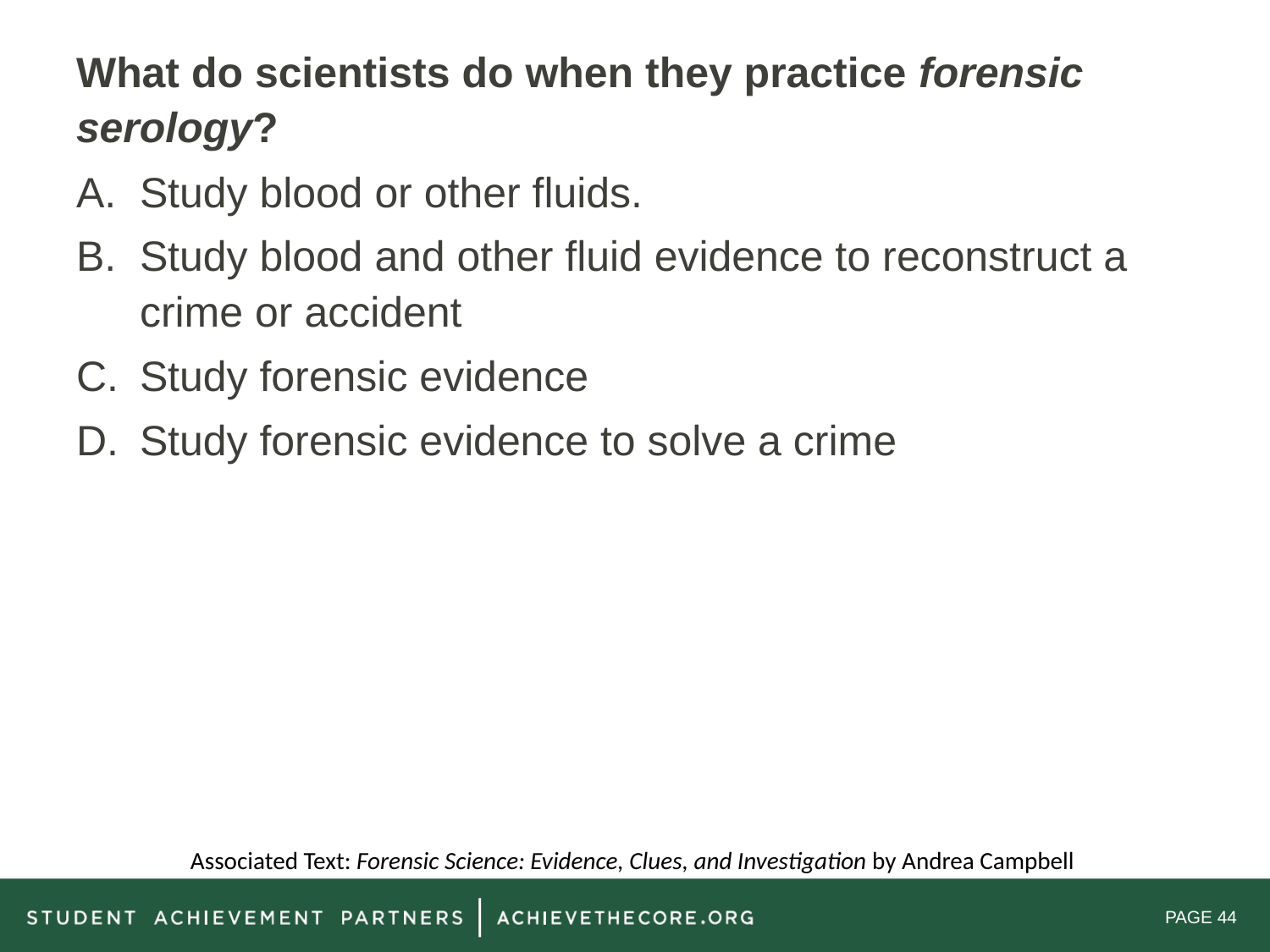

What do scientists do when they practice forensic serology?
Study blood or other fluids.
Study blood and other fluid evidence to reconstruct a crime or accident
Study forensic evidence
Study forensic evidence to solve a crime
Associated Text: Forensic Science: Evidence, Clues, and Investigation by Andrea Campbell